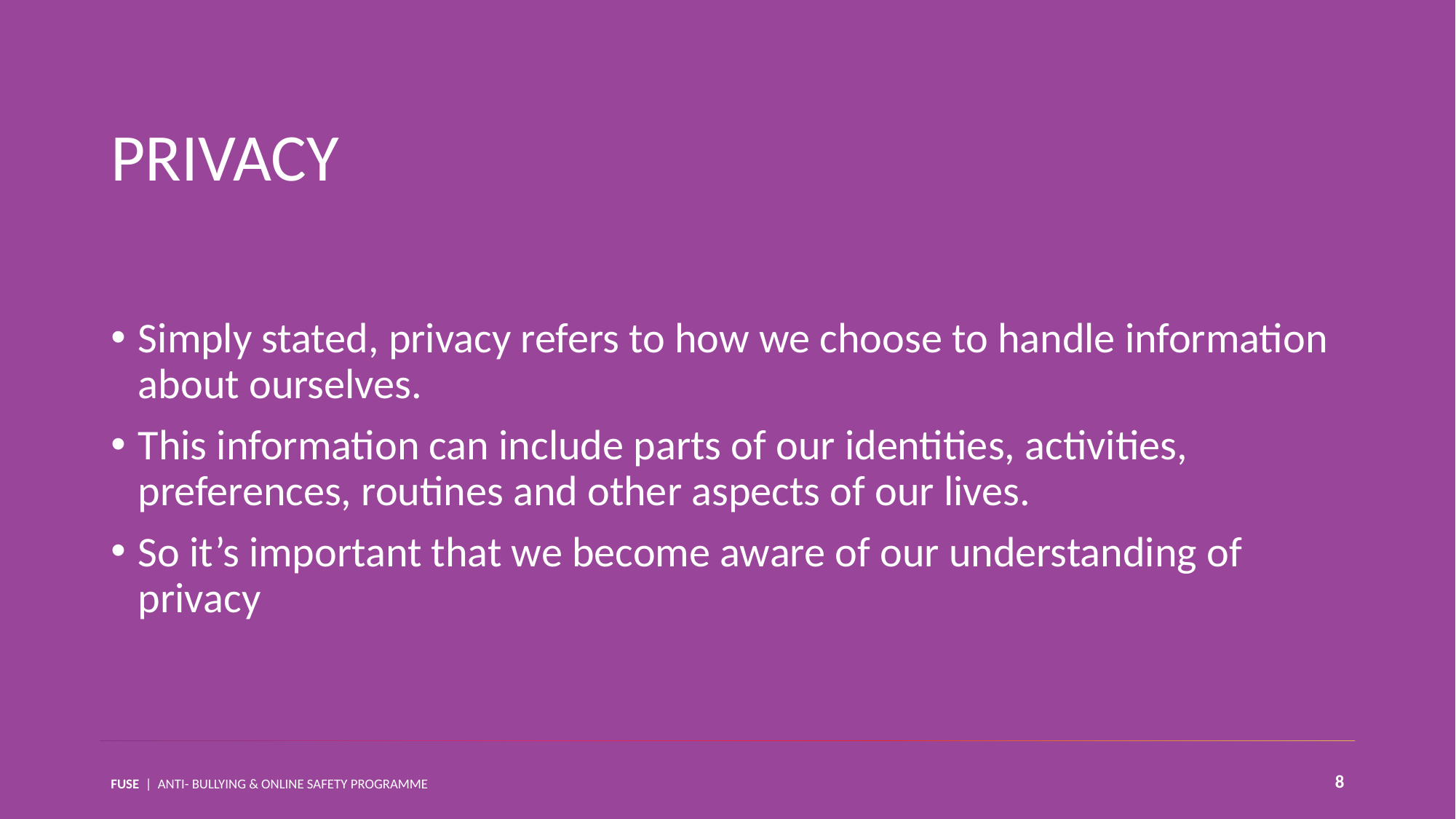

PRIVACY

Simply stated, privacy refers to how we choose to handle information about ourselves.
This information can include parts of our identities, activities, preferences, routines and other aspects of our lives.
So it’s important that we become aware of our understanding of privacy

8